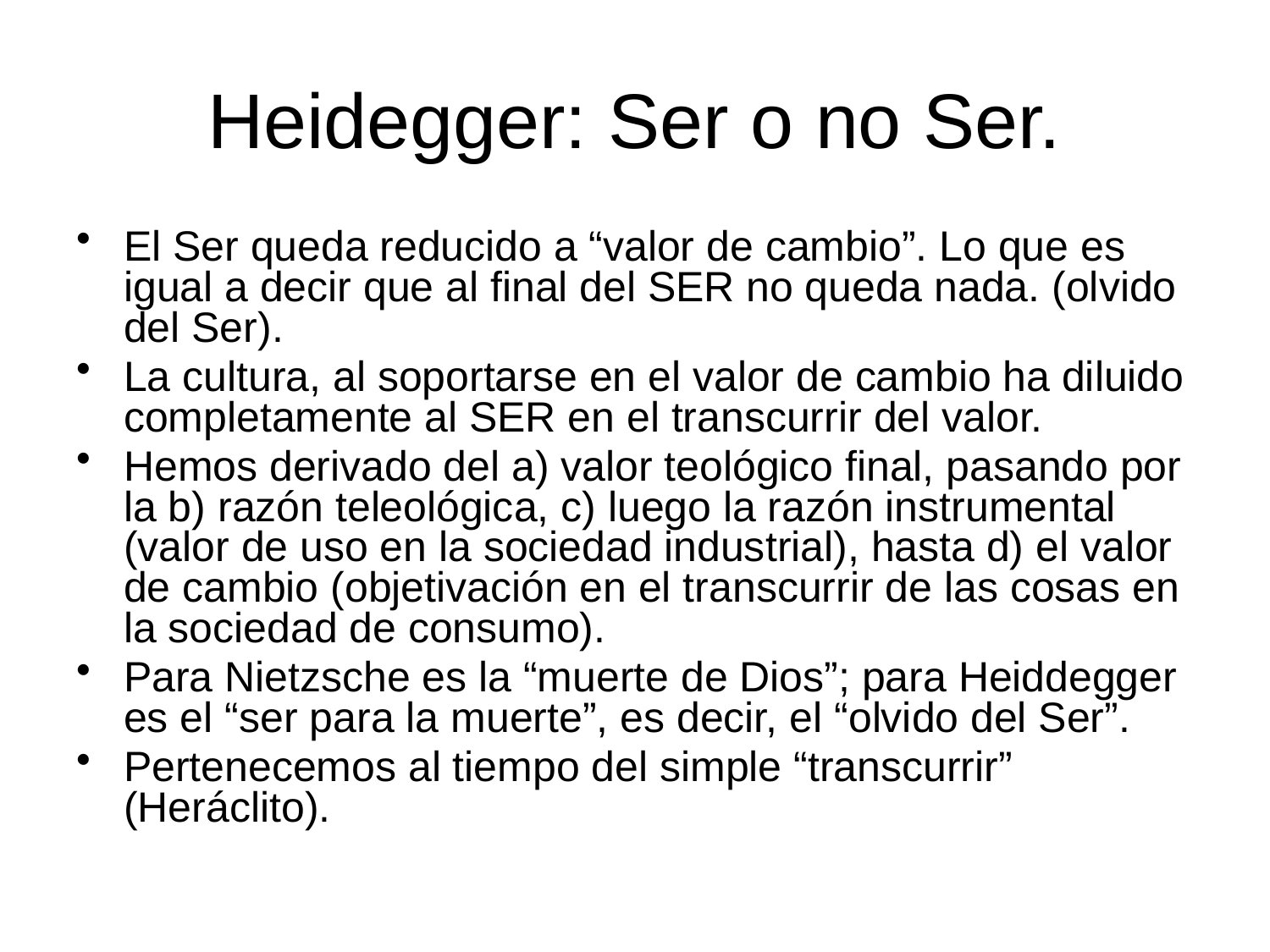

# Heidegger: Ser o no Ser.
El Ser queda reducido a “valor de cambio”. Lo que es igual a decir que al final del SER no queda nada. (olvido del Ser).
La cultura, al soportarse en el valor de cambio ha diluido completamente al SER en el transcurrir del valor.
Hemos derivado del a) valor teológico final, pasando por la b) razón teleológica, c) luego la razón instrumental (valor de uso en la sociedad industrial), hasta d) el valor de cambio (objetivación en el transcurrir de las cosas en la sociedad de consumo).
Para Nietzsche es la “muerte de Dios”; para Heiddegger es el “ser para la muerte”, es decir, el “olvido del Ser”.
Pertenecemos al tiempo del simple “transcurrir” (Heráclito).